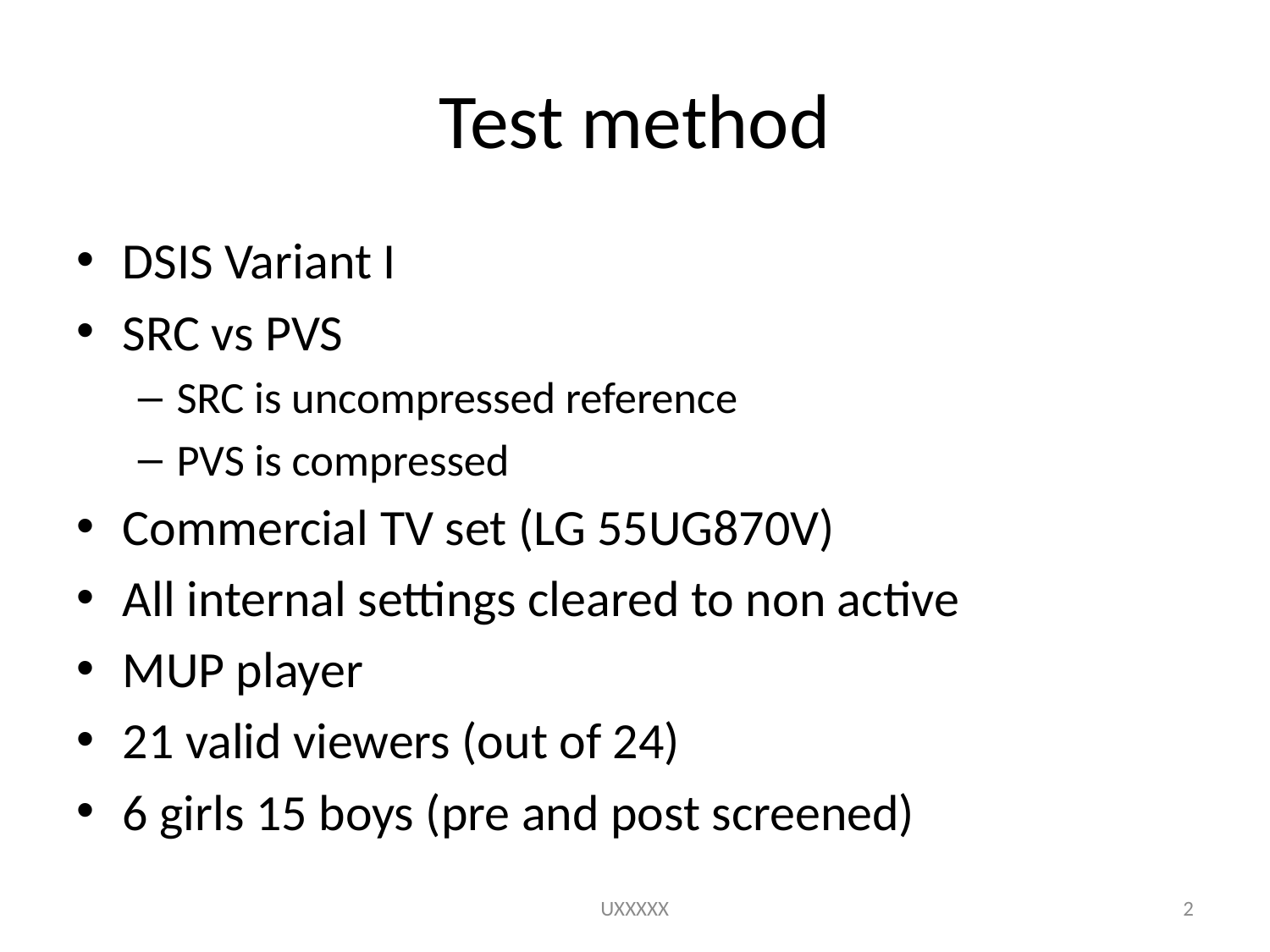

# Test method
DSIS Variant I
SRC vs PVS
SRC is uncompressed reference
PVS is compressed
Commercial TV set (LG 55UG870V)
All internal settings cleared to non active
MUP player
21 valid viewers (out of 24)
6 girls 15 boys (pre and post screened)

UXXXXX
2